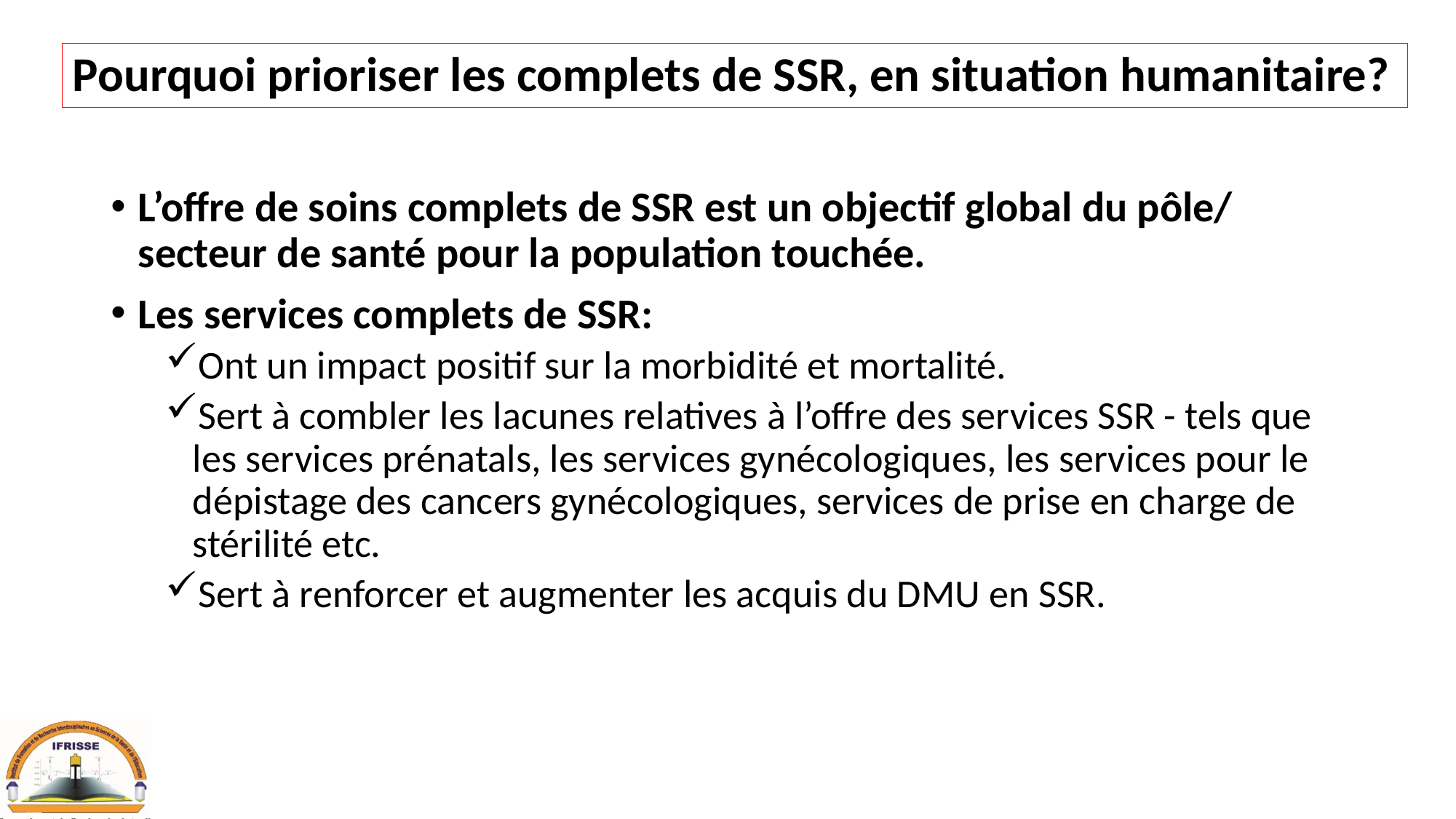

# Pourquoi prioriser les complets de SSR, en situation humanitaire?
L’offre de soins complets de SSR est un objectif global du pôle/ secteur de santé pour la population touchée.
Les services complets de SSR:
Ont un impact positif sur la morbidité et mortalité.
Sert à combler les lacunes relatives à l’offre des services SSR - tels que les services prénatals, les services gynécologiques, les services pour le dépistage des cancers gynécologiques, services de prise en charge de stérilité etc.
Sert à renforcer et augmenter les acquis du DMU en SSR.